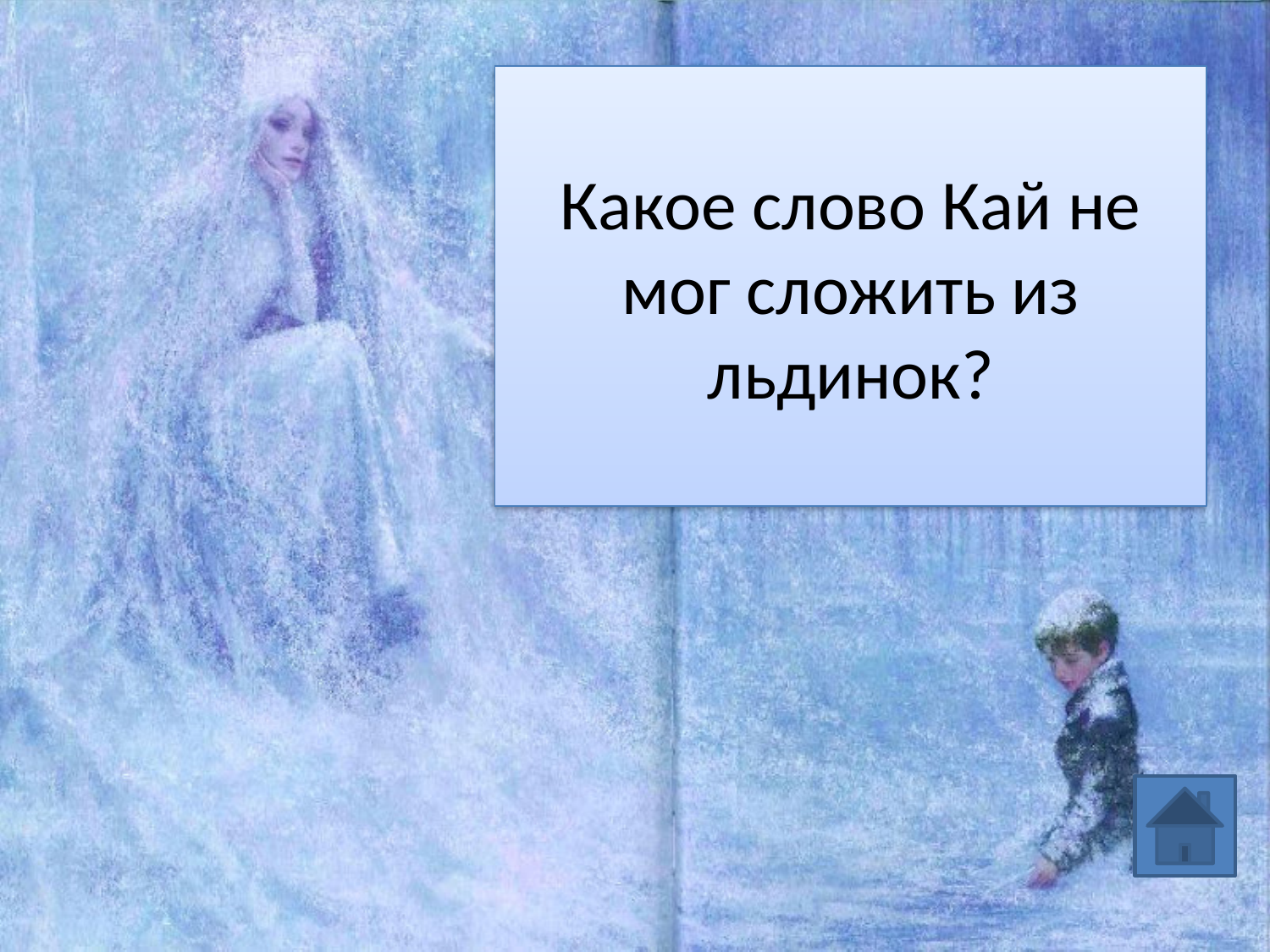

# Какое слово Кай не мог сложить из льдинок?